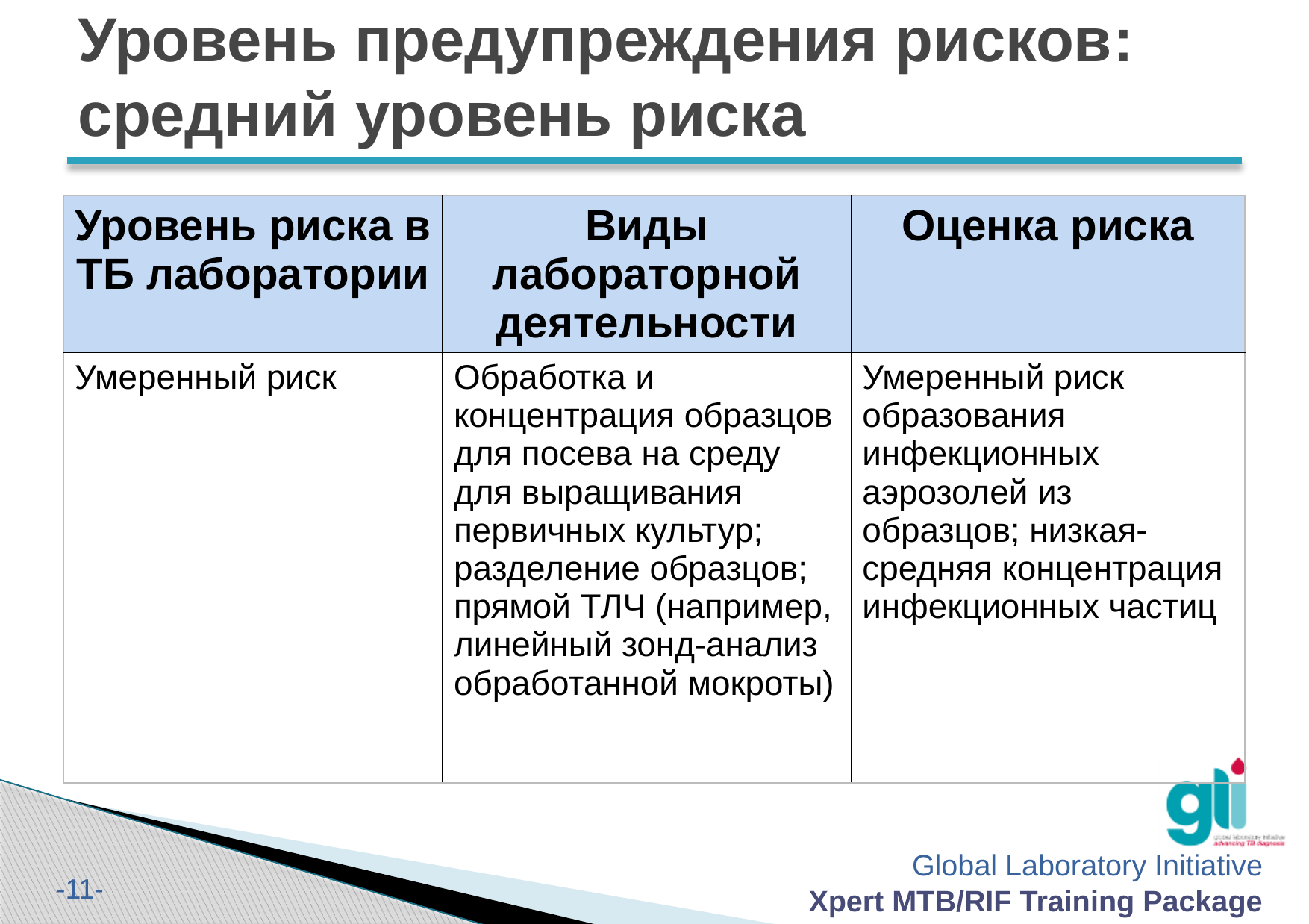

# Уровень предупреждения рисков: средний уровень риска
| Уровень риска в ТБ лаборатории | Виды лабораторной деятельности | Оценка риска |
| --- | --- | --- |
| Умеренный риск | Обработка и концентрация образцов для посева на среду для выращивания первичных культур; разделение образцов; прямой ТЛЧ (например, линейный зонд-анализ обработанной мокроты) | Умеренный риск образования инфекционных аэрозолей из образцов; низкая-средняя концентрация инфекционных частиц |